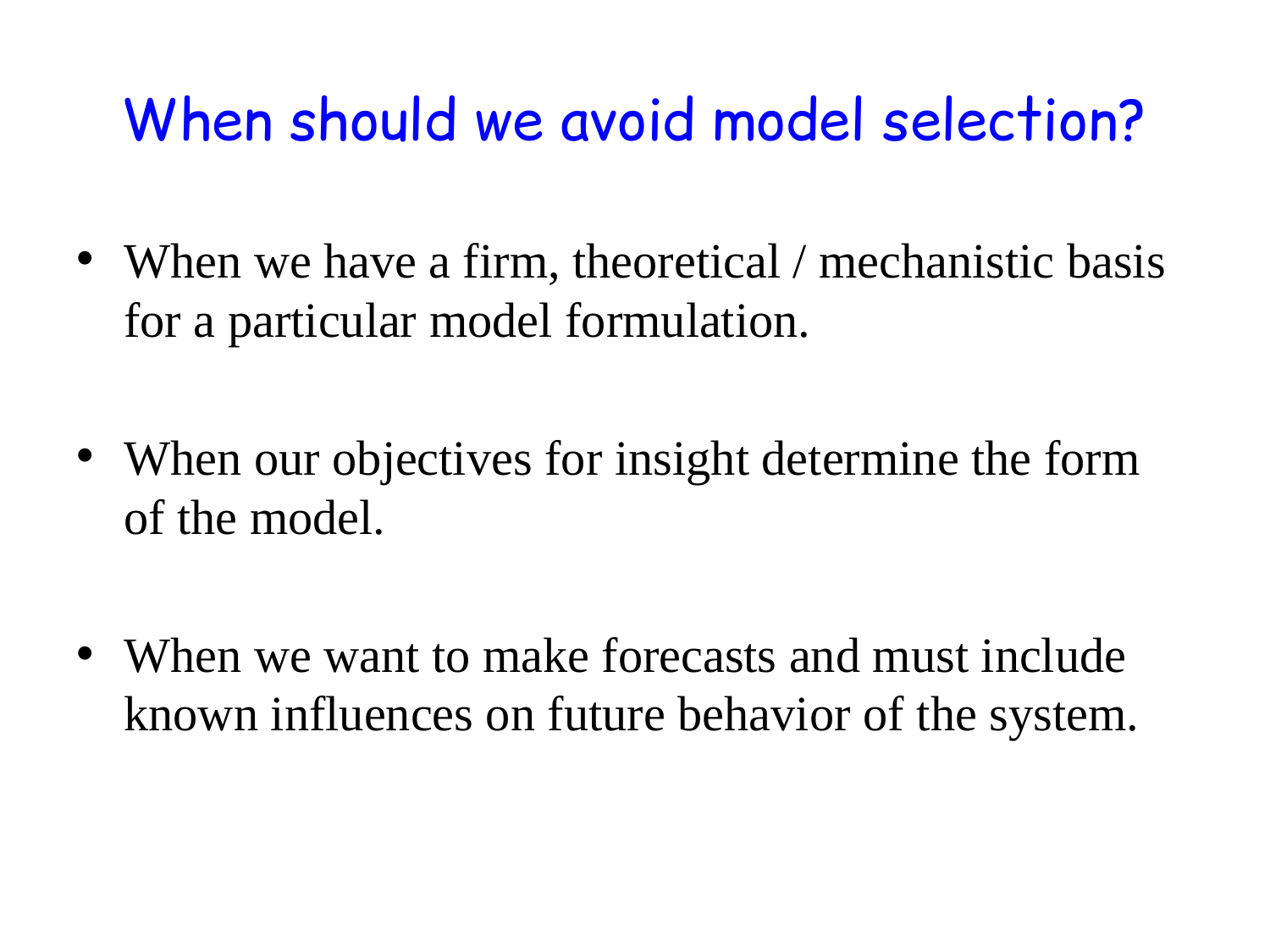

# When should we avoid model selection?
When we have a firm, theoretical / mechanistic basis for a particular model formulation.

When our objectives for insight determine the form of the model.

When we want to make forecasts and must include known influences on future behavior of the system.